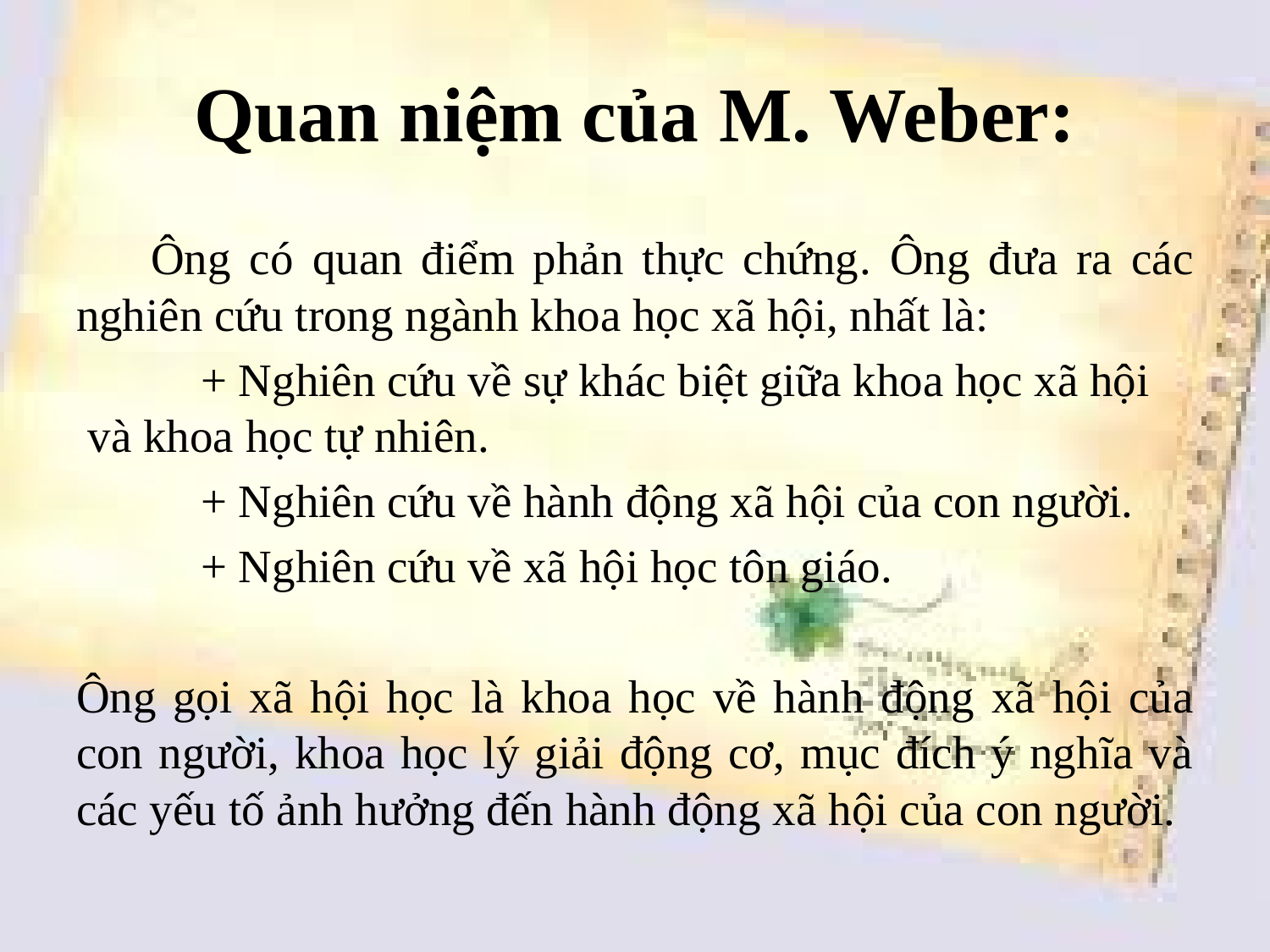

# Quan niệm của M. Weber:
    Ông có quan điểm phản thực chứng. Ông đưa ra các nghiên cứu trong ngành khoa học xã hội, nhất là:
	+ Nghiên cứu về sự khác biệt giữa khoa học xã hội     và khoa học tự nhiên.
	+ Nghiên cứu về hành động xã hội của con người.
   	+ Nghiên cứu về xã hội học tôn giáo.

Ông gọi xã hội học là khoa học về hành động xã hội của con người, khoa học lý giải động cơ, mục đích ý nghĩa và các yếu tố ảnh hưởng đến hành động xã hội của con người.